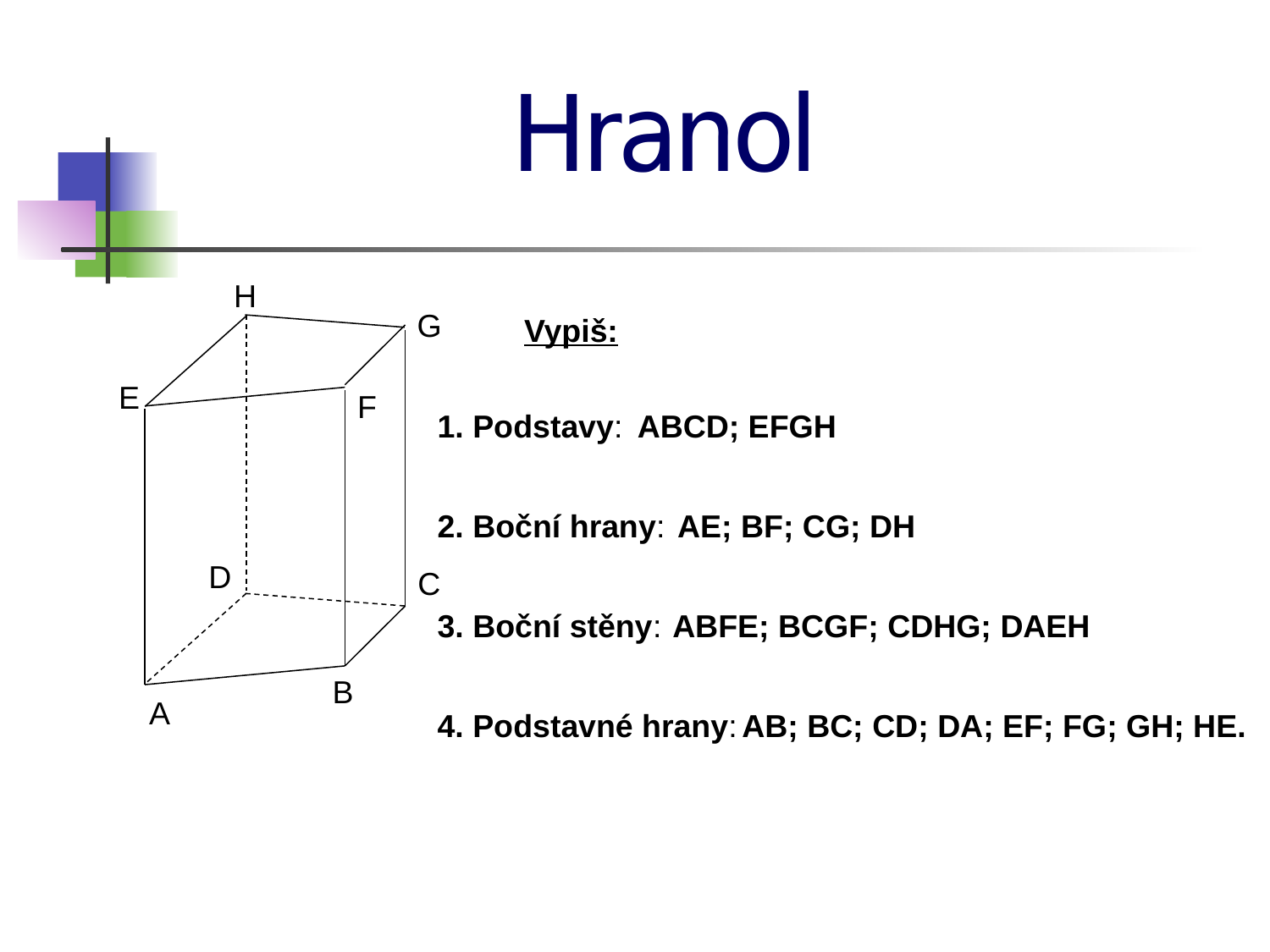

Hranol
H
G
Vypiš:
E
F
1. Podstavy:
ABCD; EFGH
2. Boční hrany:
AE; BF; CG; DH
D
C
3. Boční stěny:
ABFE; BCGF; CDHG; DAEH
B
A
4. Podstavné hrany:
AB; BC; CD; DA; EF; FG; GH; HE.